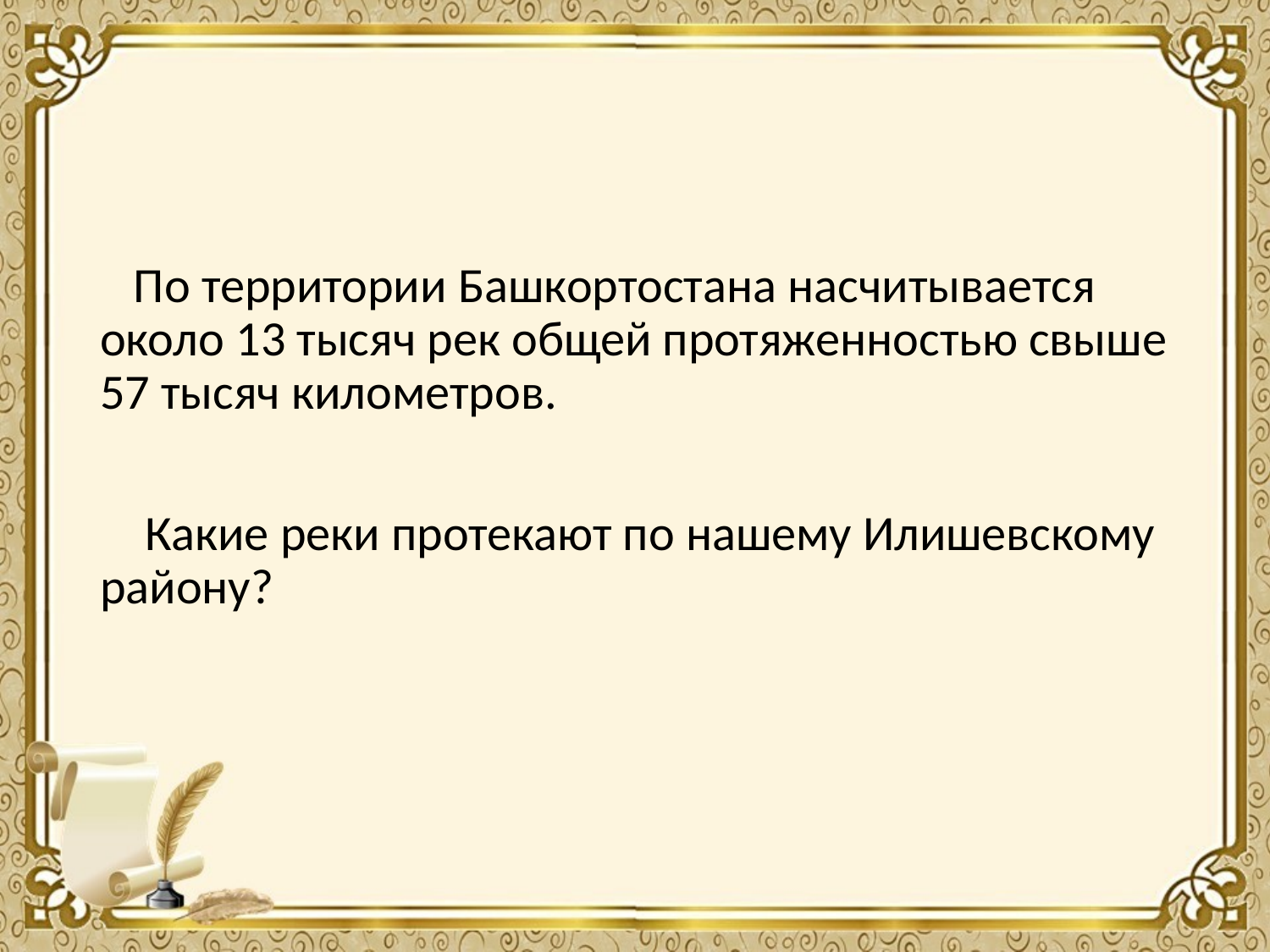

По территории Башкортостана насчитывается около 13 тысяч рек общей протяженностью свыше 57 тысяч километров.

    Какие реки протекают по нашему Илишевскому району?